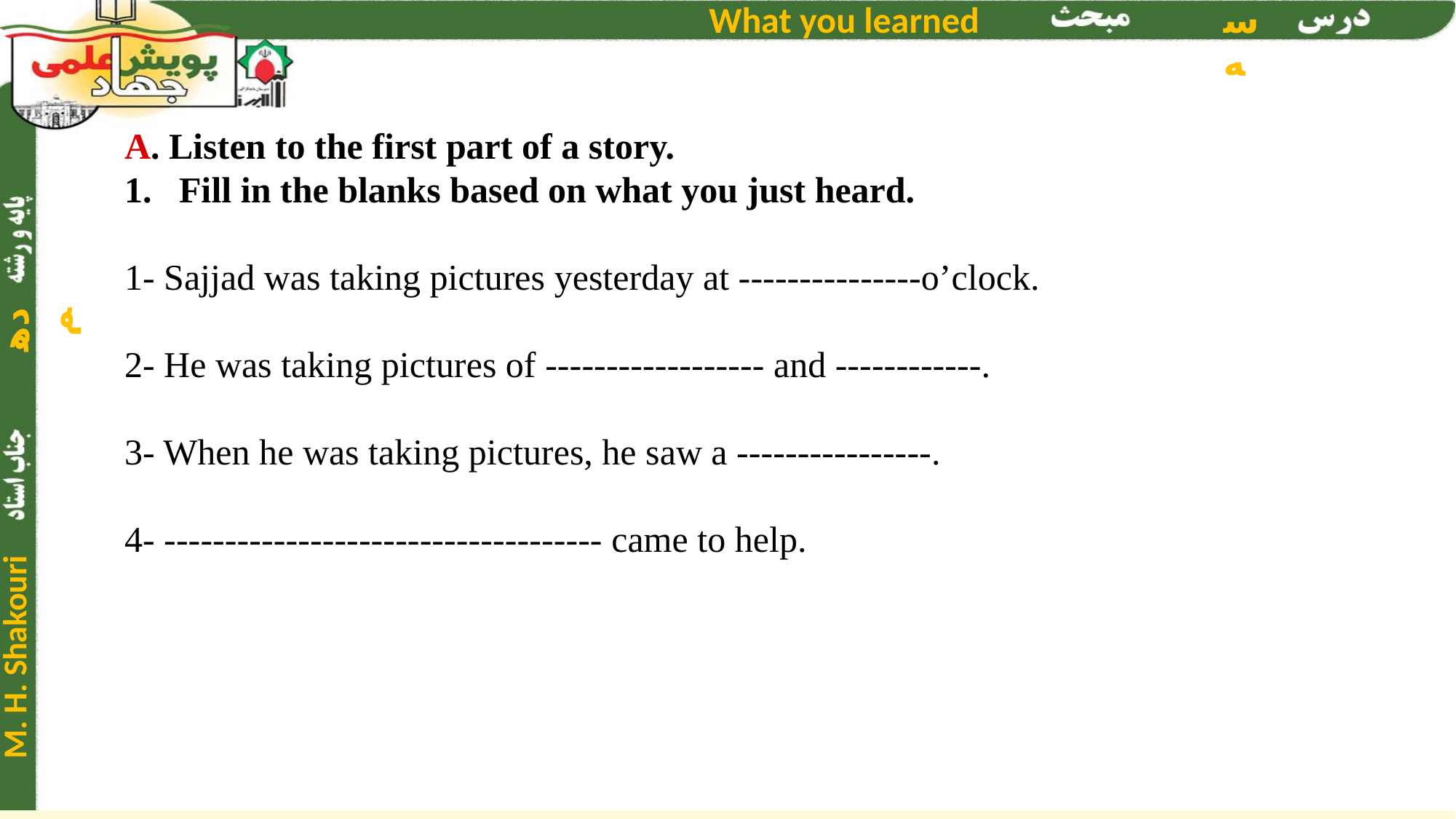

A. Listen to the first part of a story.
Fill in the blanks based on what you just heard.

1- Sajjad was taking pictures yesterday at ---------------o’clock.

2- He was taking pictures of ------------------ and ------------.

3- When he was taking pictures, he saw a ----------------.

4- ------------------------------------ came to help.